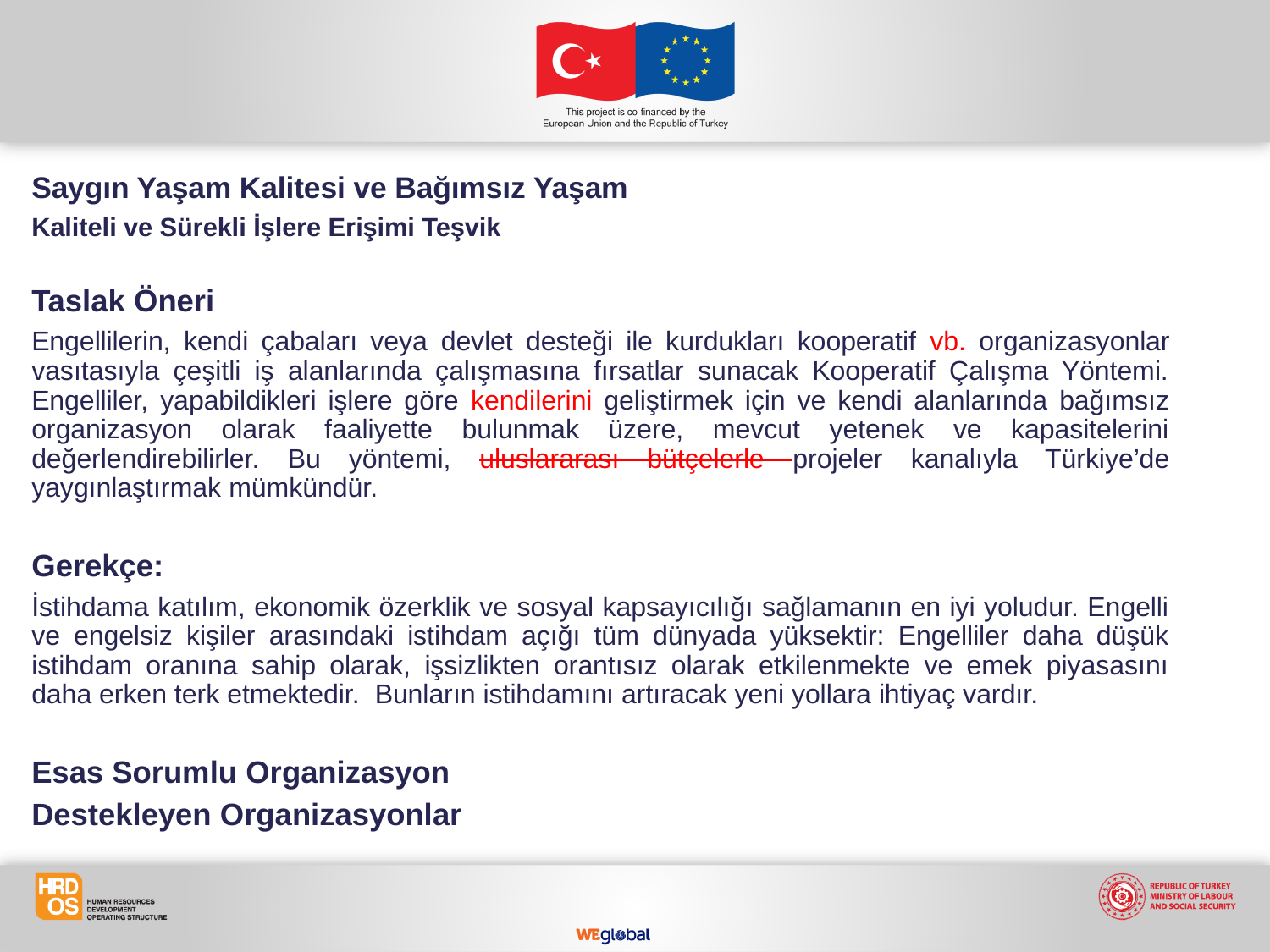

Saygın Yaşam Kalitesi ve Bağımsız Yaşam
Kaliteli ve Sürekli İşlere Erişimi Teşvik

Taslak Öneri
Engellilerin, kendi çabaları veya devlet desteği ile kurdukları kooperatif vb. organizasyonlar vasıtasıyla çeşitli iş alanlarında çalışmasına fırsatlar sunacak Kooperatif Çalışma Yöntemi. Engelliler, yapabildikleri işlere göre kendilerini geliştirmek için ve kendi alanlarında bağımsız organizasyon olarak faaliyette bulunmak üzere, mevcut yetenek ve kapasitelerini değerlendirebilirler. Bu yöntemi, uluslararası bütçelerle projeler kanalıyla Türkiye’de yaygınlaştırmak mümkündür.

Gerekçe:
İstihdama katılım, ekonomik özerklik ve sosyal kapsayıcılığı sağlamanın en iyi yoludur. Engelli ve engelsiz kişiler arasındaki istihdam açığı tüm dünyada yüksektir: Engelliler daha düşük istihdam oranına sahip olarak, işsizlikten orantısız olarak etkilenmekte ve emek piyasasını daha erken terk etmektedir.  Bunların istihdamını artıracak yeni yollara ihtiyaç vardır.

Esas Sorumlu Organizasyon
Destekleyen Organizasyonlar